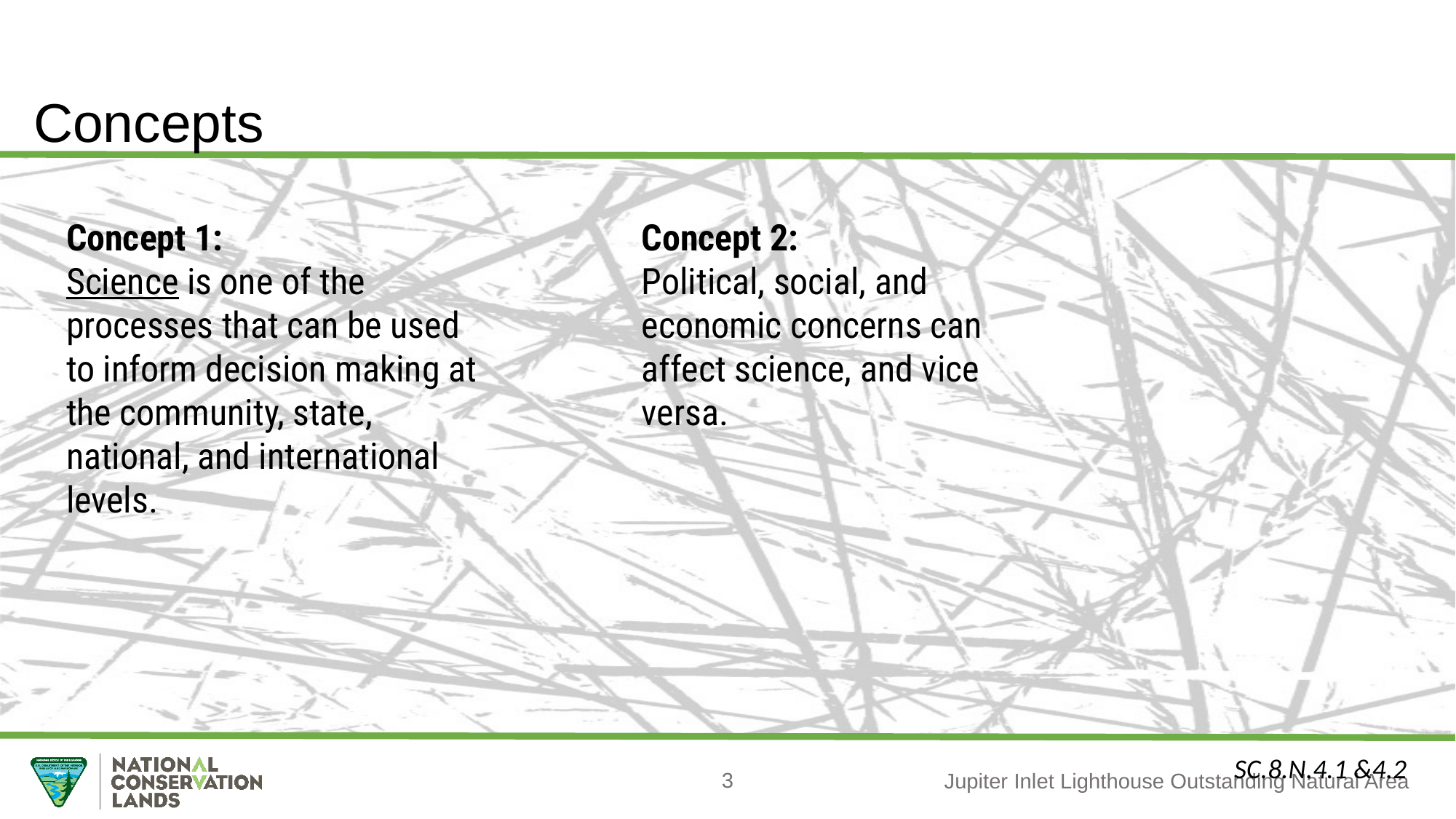

Concepts
Concept 1:
Science is one of the processes that can be used to inform decision making at the community, state, national, and international levels.
Concept 2:
Political, social, and economic concerns can affect science, and vice versa.
SC.8.N.4.1 &4.2